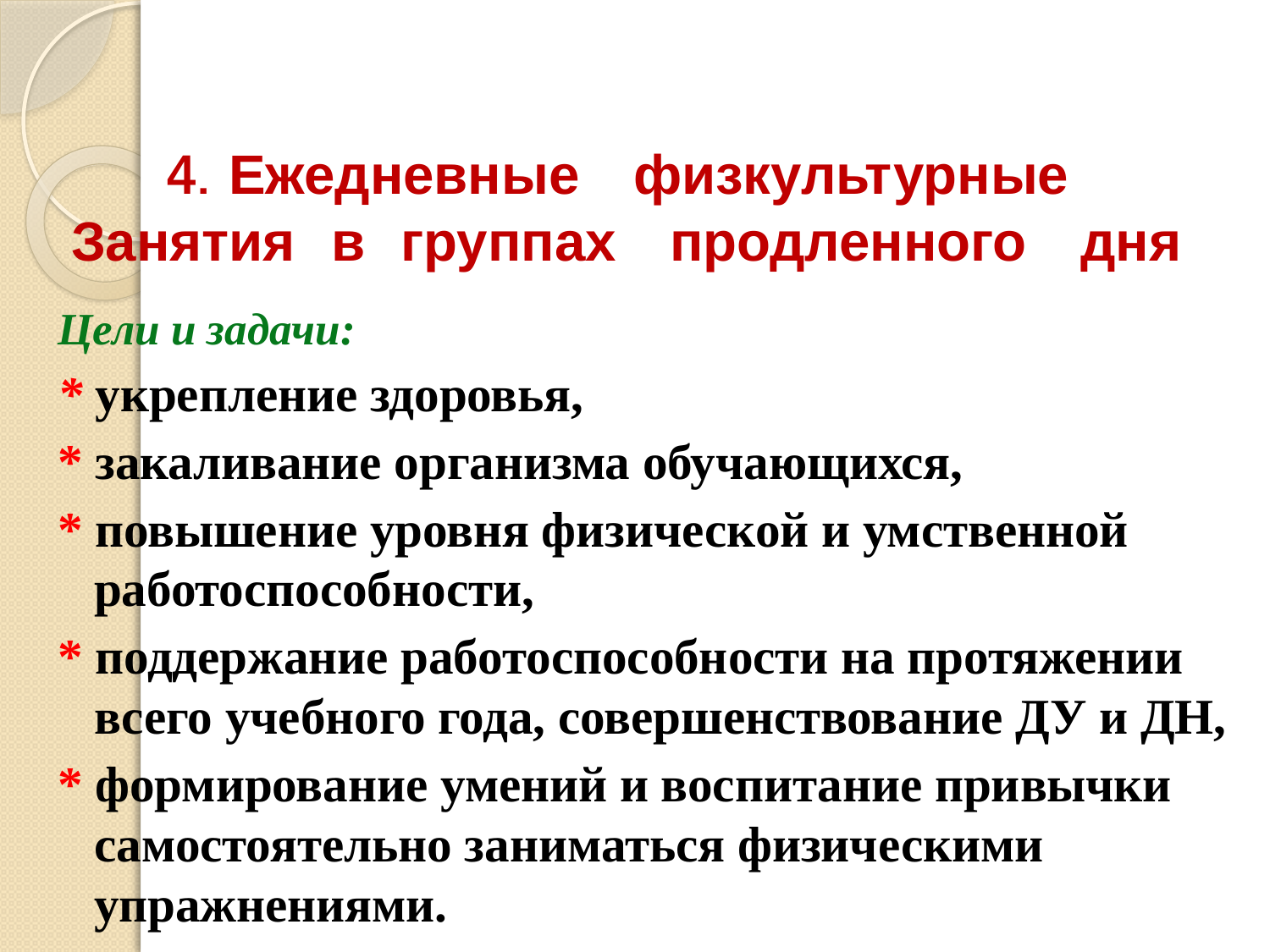

# 4. Ежедневные   физкультурные  Занятия  в  группах   продленного   дня

Цели и задачи:
* укрепление здоровья,
* закаливание организма обучающихся,
* повышение уровня физической и умственной работоспособности,
* поддержание работоспособности на протяжении  всего учебного года, совершенствование ДУ и ДН,
* формирование умений и воспитание привычки самостоятельно заниматься физическими упражнениями.